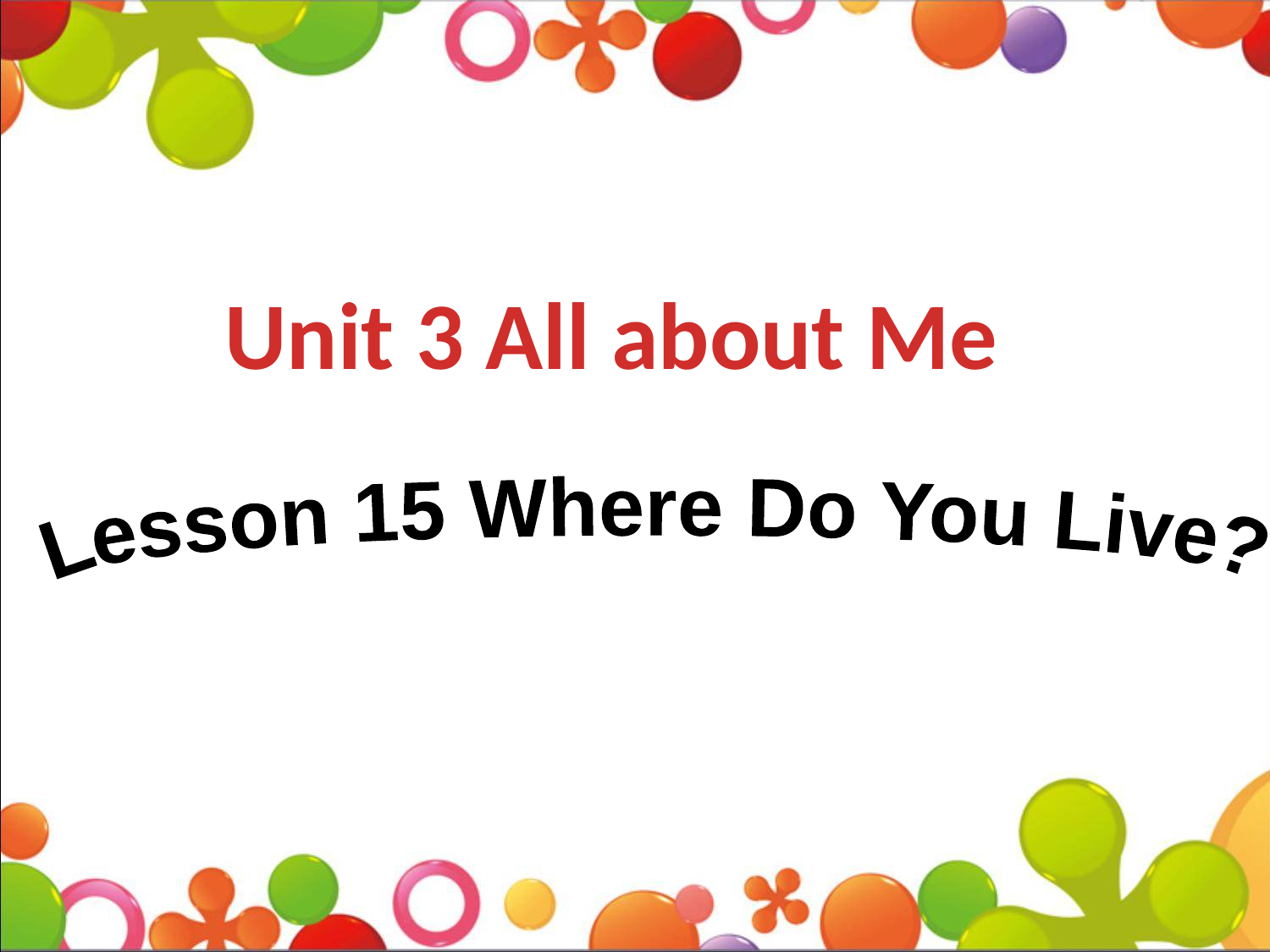

Unit 3 All about Me
Lesson 15 Where Do You Live?